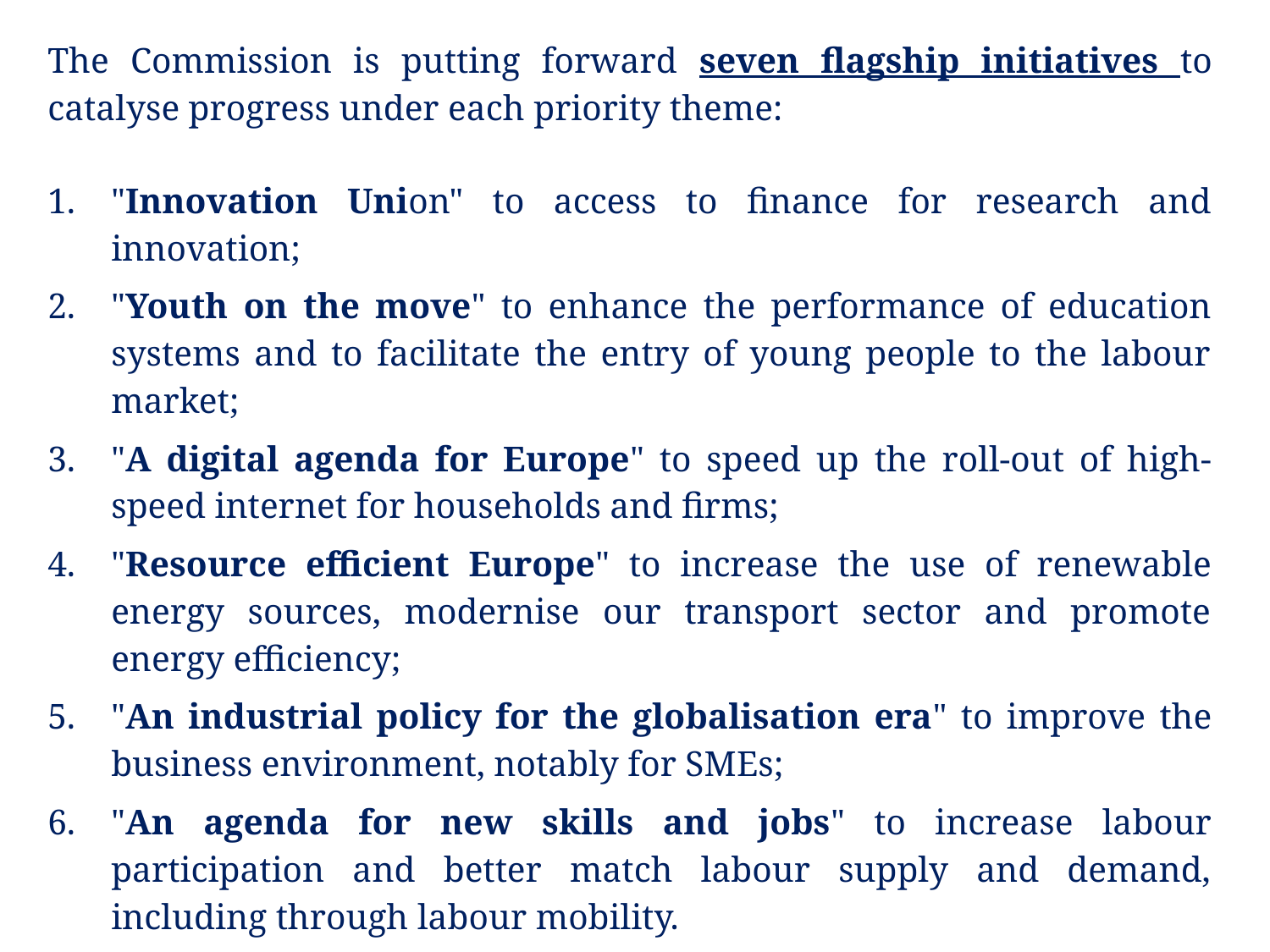

The Commission is putting forward seven flagship initiatives to catalyse progress under each priority theme:

"Innovation Union" to access to finance for research and innovation;
"Youth on the move" to enhance the performance of education systems and to facilitate the entry of young people to the labour market;
"A digital agenda for Europe" to speed up the roll-out of high-speed internet for households and firms;
"Resource efficient Europe" to increase the use of renewable energy sources, modernise our transport sector and promote energy efficiency;
"An industrial policy for the globalisation era" to improve the business environment, notably for SMEs;
"An agenda for new skills and jobs" to increase labour participation and better match labour supply and demand, including through labour mobility.
"European platform against poverty" to ensure social and territorial cohesion such that the benefits of growth and jobs are widely shared.